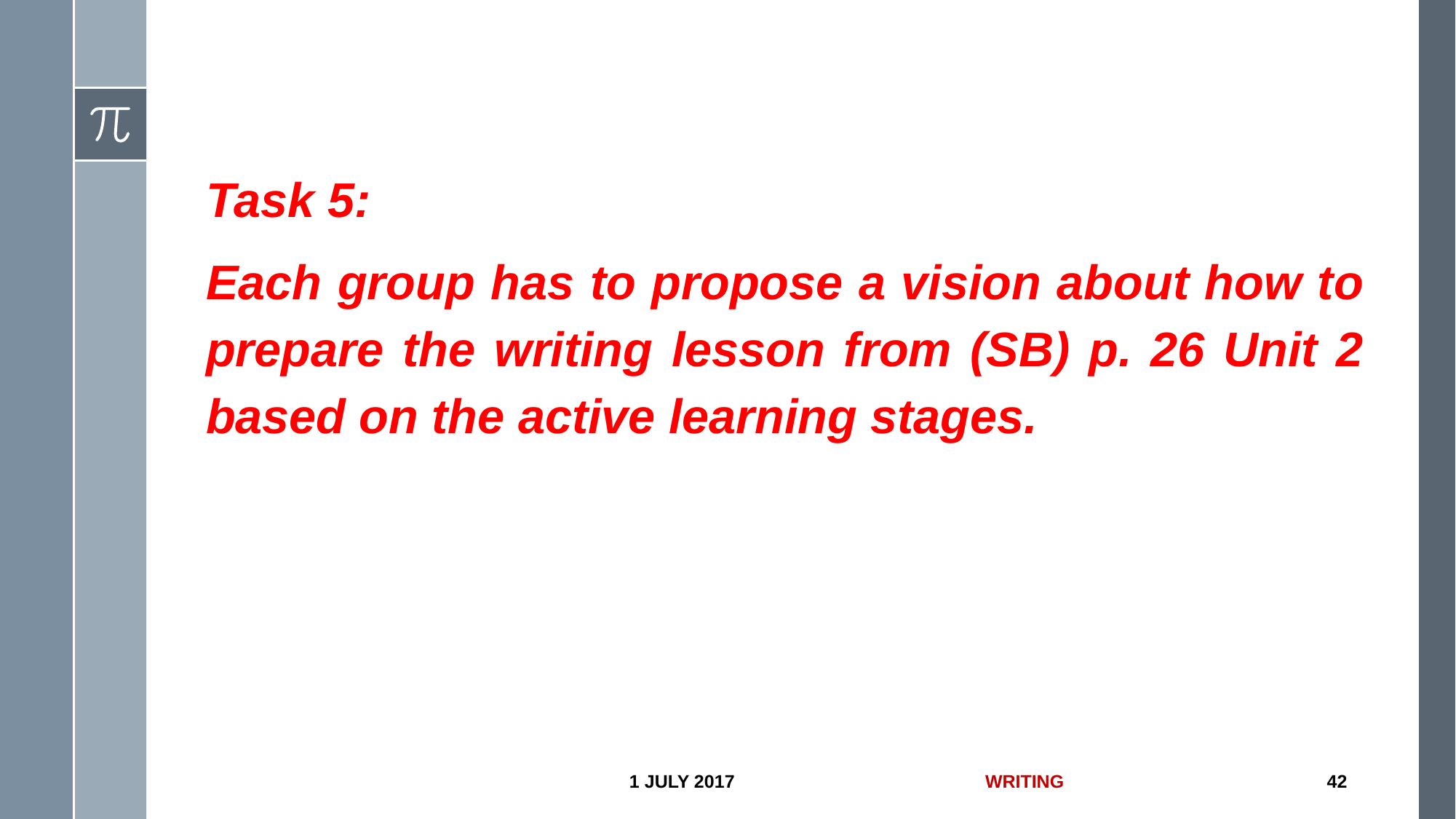

Task 5:
Each group has to propose a vision about how to prepare the writing lesson from (SB) p. 26 Unit 2 based on the active learning stages.
1 July 2017
Writing
42